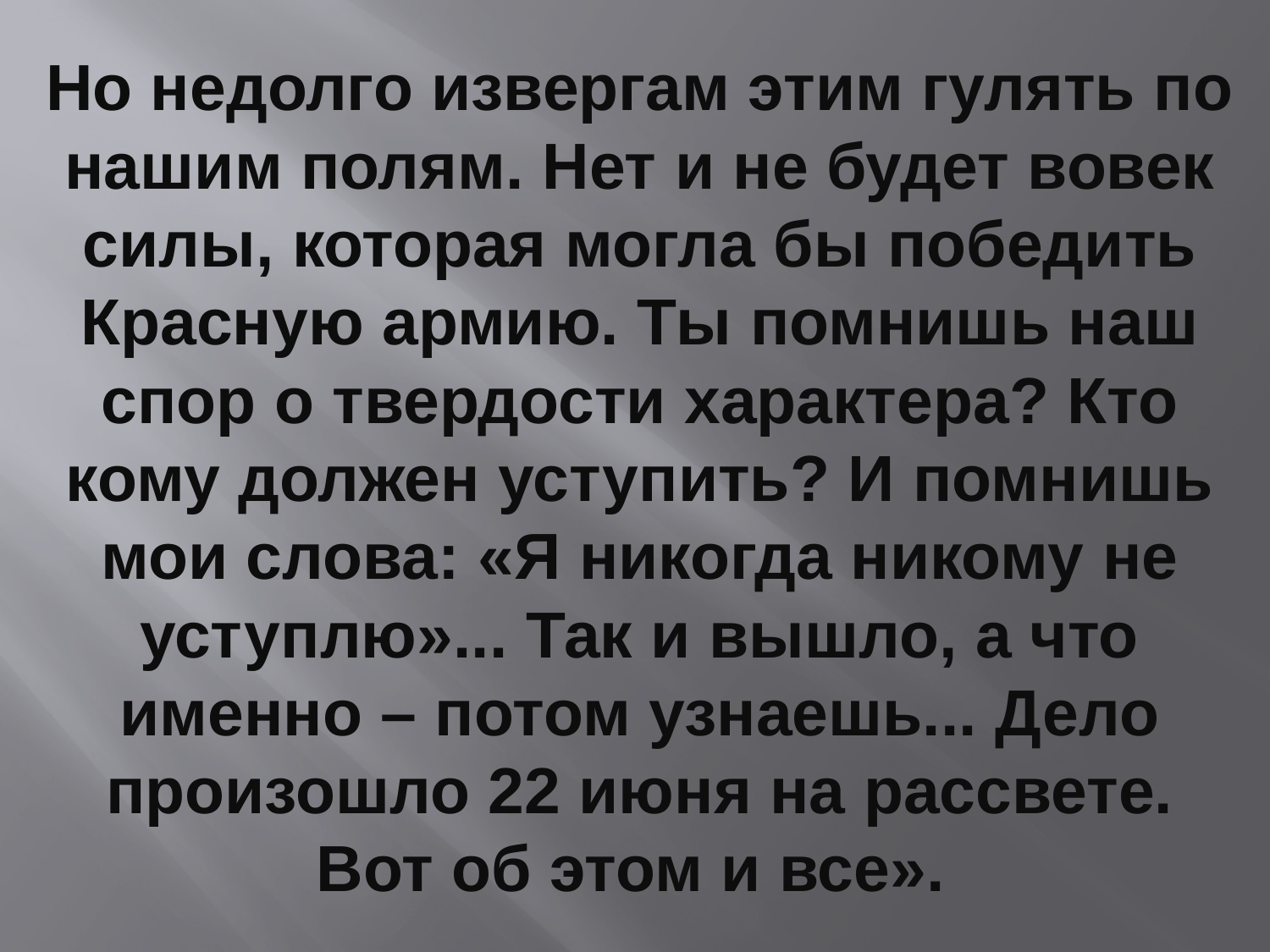

# Но недолго извергам этим гулять по нашим полям. Нет и не будет вовек силы, которая могла бы победить Красную армию. Ты помнишь наш спор о твердости характера? Кто кому должен уступить? И помнишь мои слова: «Я никогда никому не уступлю»... Так и вышло, а что именно – потом узнаешь... Дело произошло 22 июня на рассвете. Вот об этом и все».